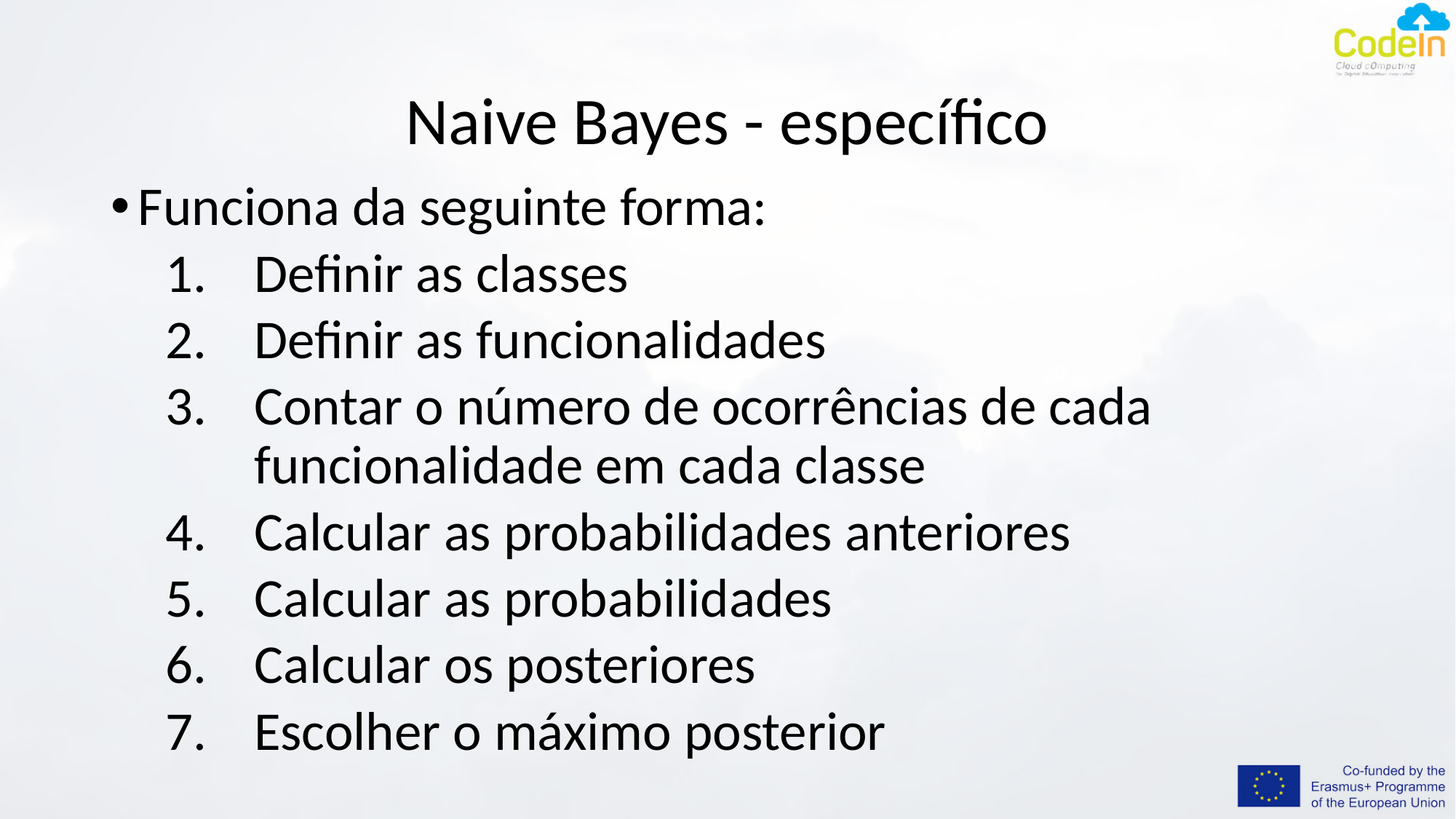

# Naive Bayes - específico
Funciona da seguinte forma:
Definir as classes
Definir as funcionalidades
Contar o número de ocorrências de cada funcionalidade em cada classe
Calcular as probabilidades anteriores
Calcular as probabilidades
Calcular os posteriores
Escolher o máximo posterior